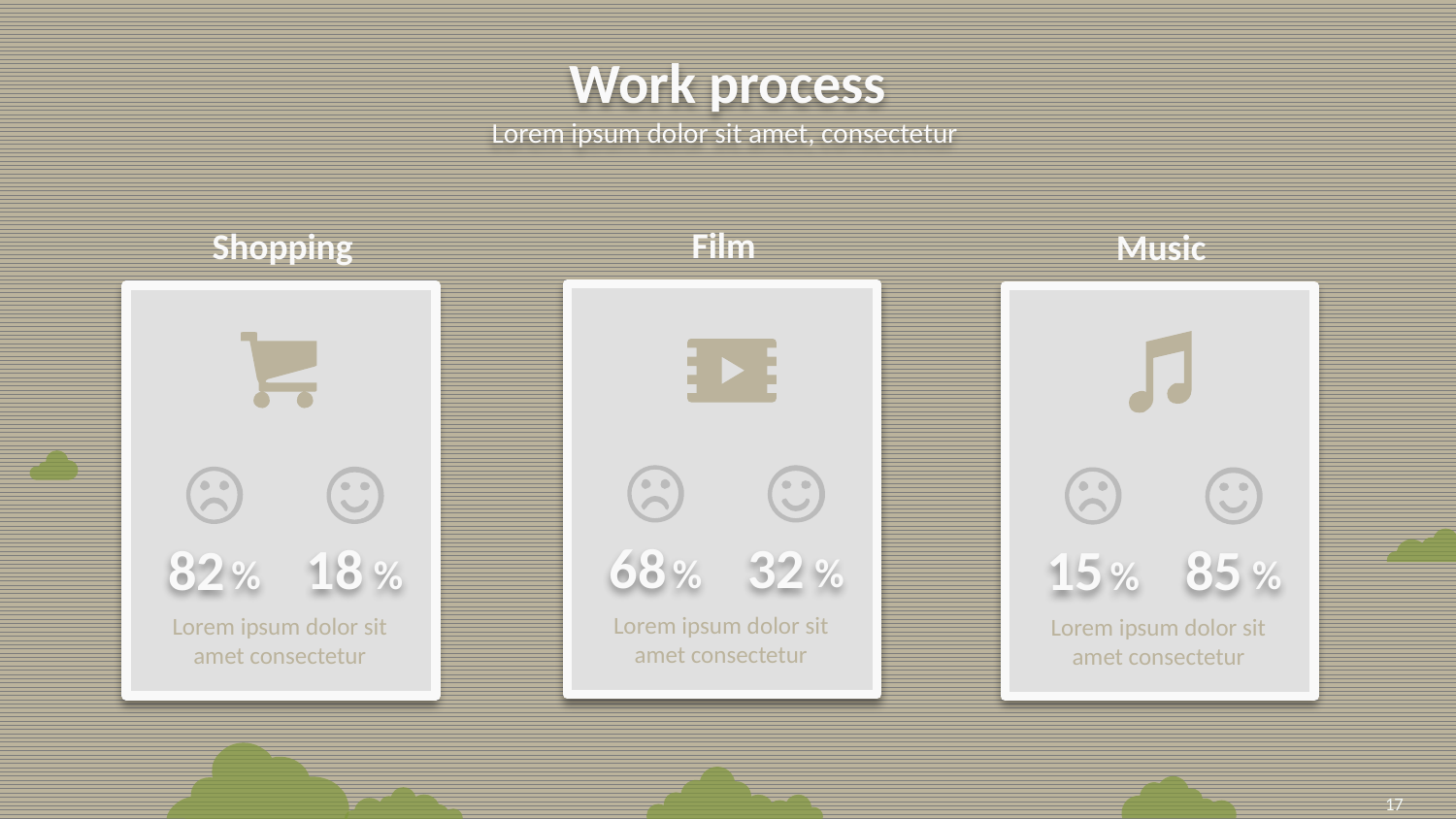

Work process
Lorem ipsum dolor sit amet, consectetur
Film

32
68
%
%
Lorem ipsum dolor sit amet consectetur
Shopping

18
82
%
%
Lorem ipsum dolor sit amet consectetur
Music

85
15
%
%
Lorem ipsum dolor sit amet consectetur